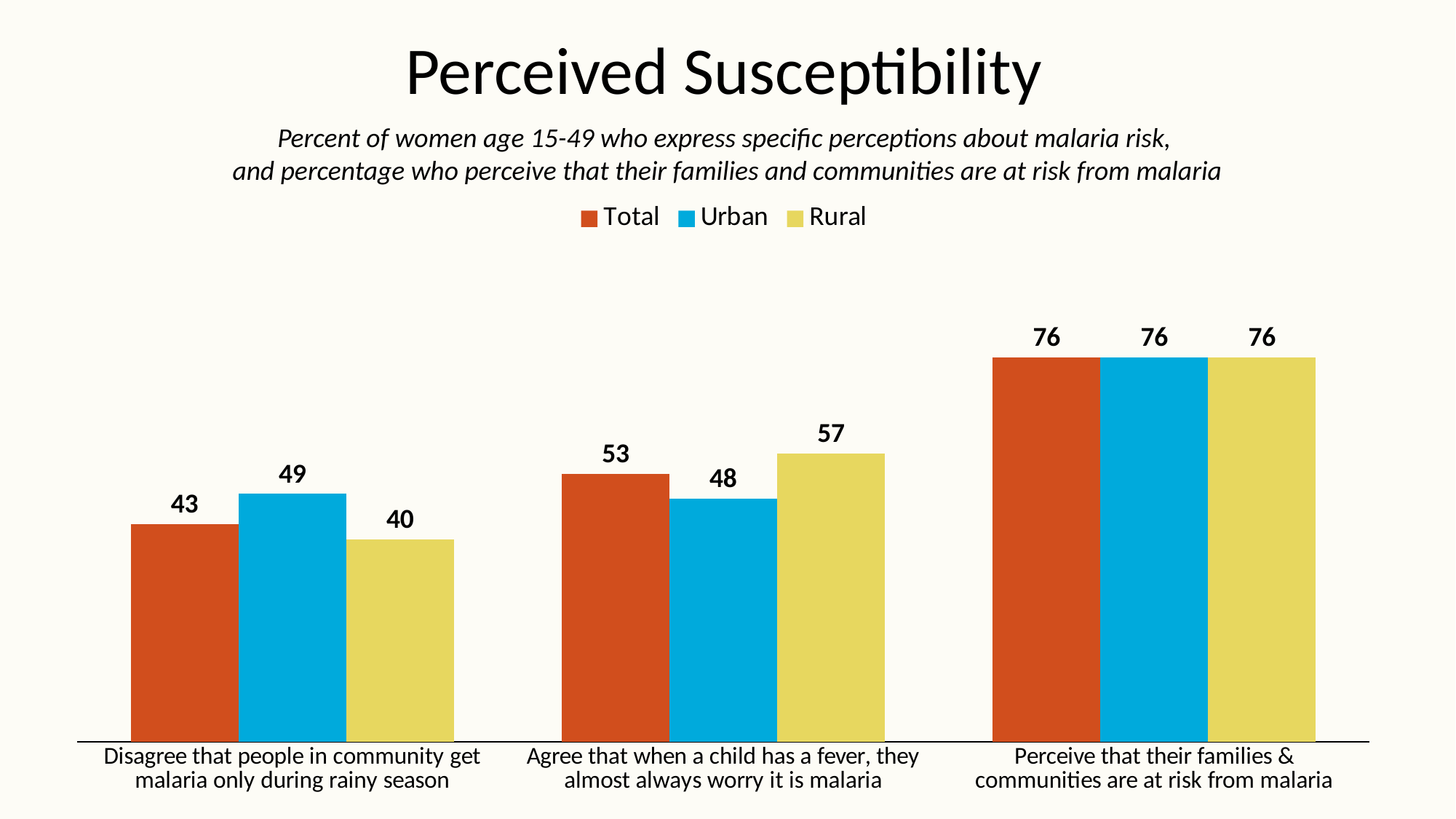

# Perceived Susceptibility
Percent of women age 15-49 who express specific perceptions about malaria risk,
and percentage who perceive that their families and communities are at risk from malaria

### Chart

| Category | Total | Urban | Rural |
|---|---|---|---|
| Disagree that people in community get malaria only during rainy season | 43.0 | 49.0 | 40.0 |
| Agree that when a child has a fever, they almost always worry it is malaria | 53.0 | 48.0 | 57.0 |
| Perceive that their families & communities are at risk from malaria | 76.0 | 76.0 | 76.0 |